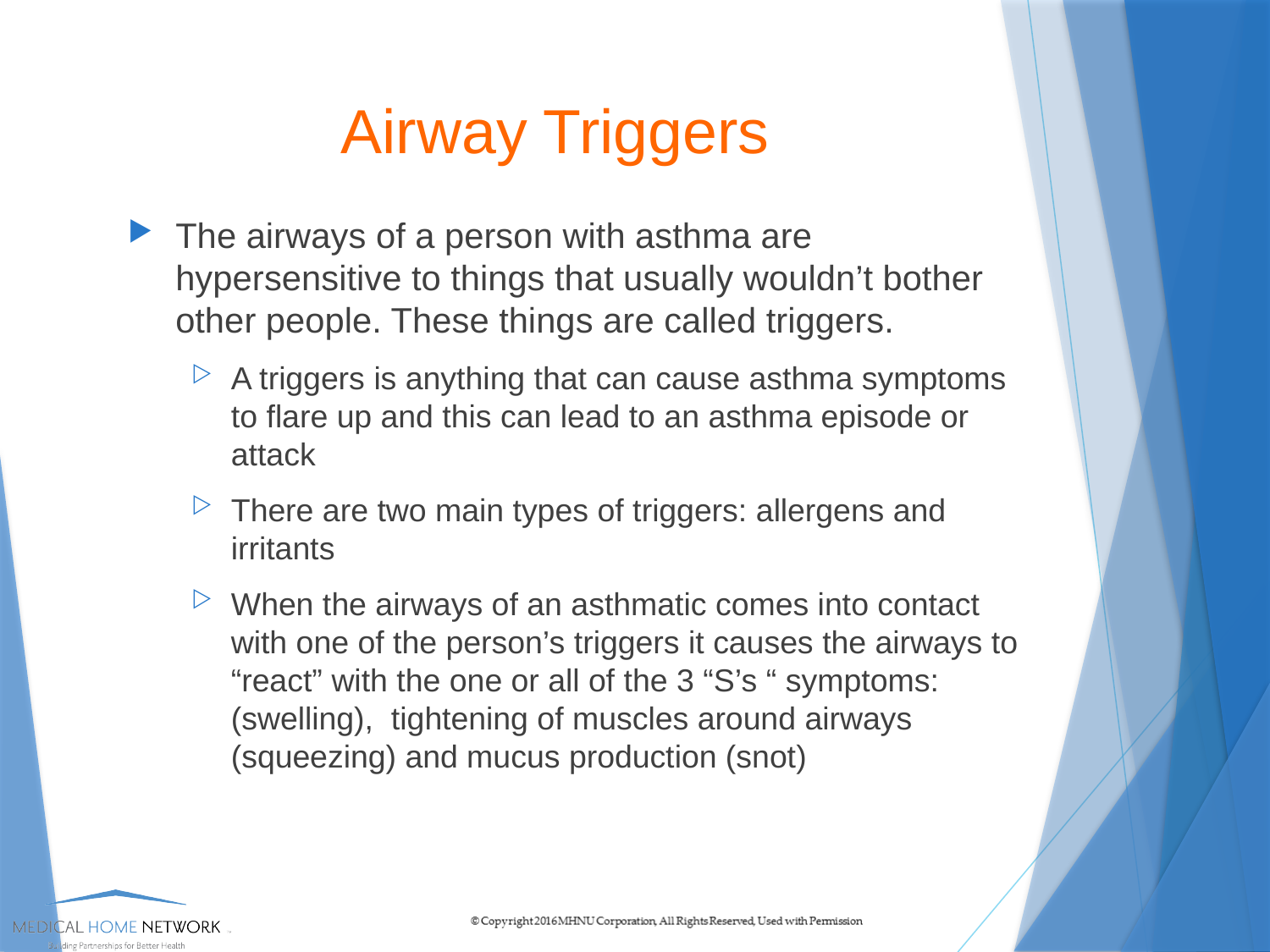

# Airway Triggers
The airways of a person with asthma are hypersensitive to things that usually wouldn’t bother other people. These things are called triggers.
A triggers is anything that can cause asthma symptoms to flare up and this can lead to an asthma episode or attack
There are two main types of triggers: allergens and irritants
When the airways of an asthmatic comes into contact with one of the person’s triggers it causes the airways to “react” with the one or all of the 3 “S’s “ symptoms: (swelling),  tightening of muscles around airways (squeezing) and mucus production (snot)